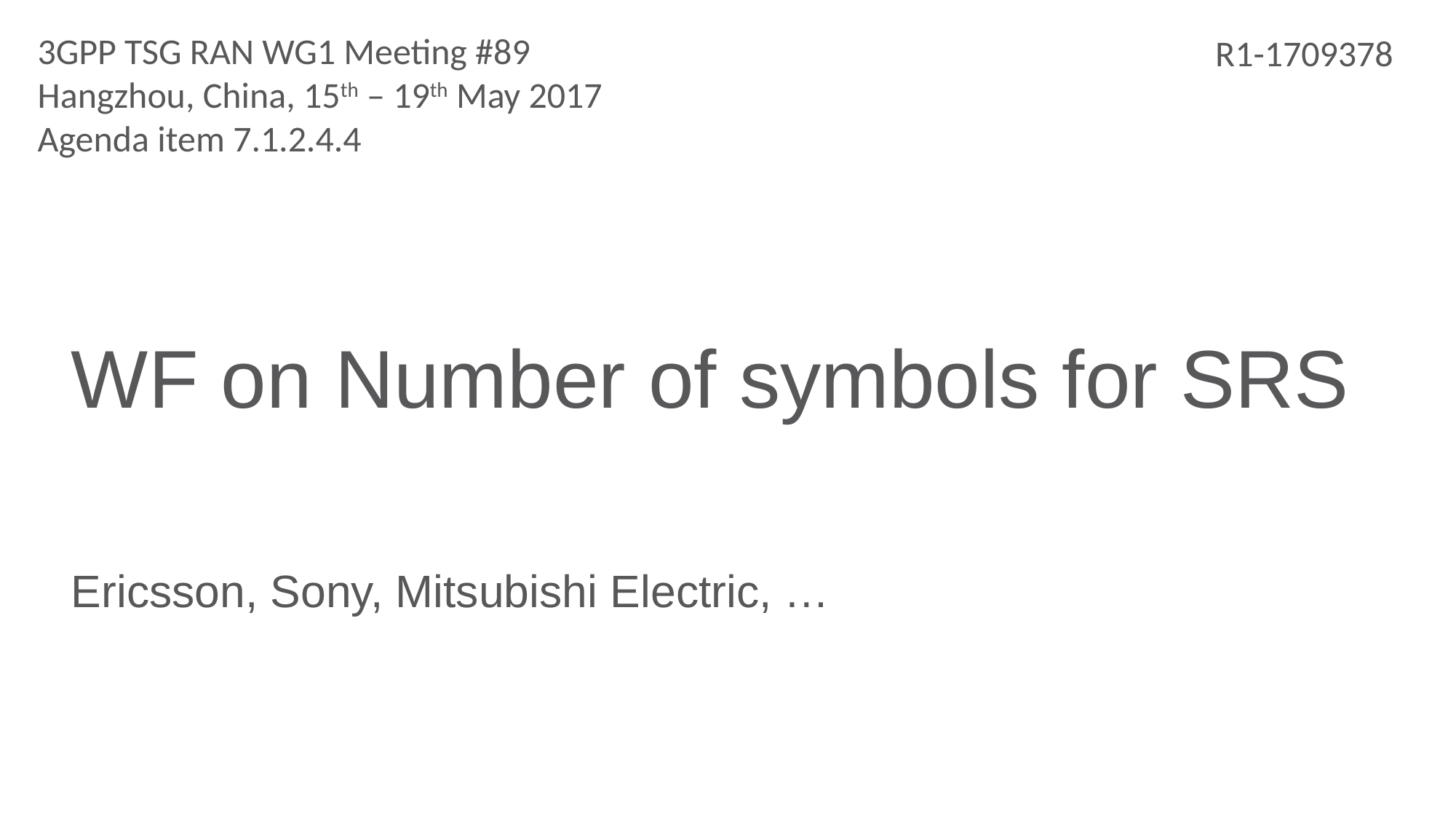

3GPP TSG RAN WG1 Meeting #89
Hangzhou, China, 15th – 19th May 2017
Agenda item 7.1.2.4.4
R1-1709378
# WF on Number of symbols for SRS
Ericsson, Sony, Mitsubishi Electric, …